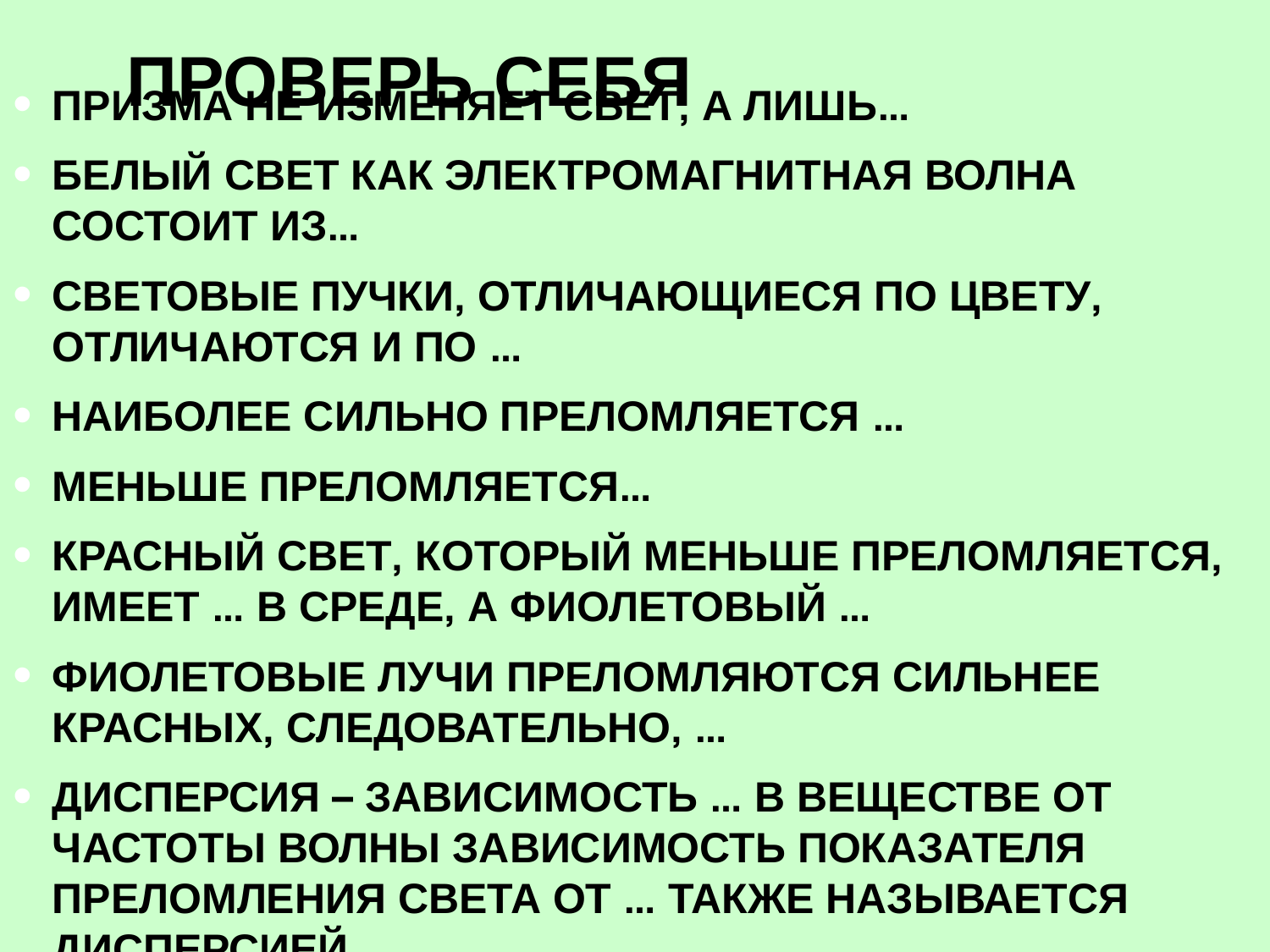

# Проверь себя
Призма не изменяет свет, а лишь…
Белый свет как электромагнитная волна состоит из…
Световые пучки, отличающиеся по цвету, отличаются и по …
Наиболее сильно преломляется …
Меньше преломляется…
Красный свет, который меньше преломляется, имеет … в среде, а фиолетовый …
Фиолетовые лучи преломляются сильнее красных, следовательно, …
Дисперсия – зависимость … в веществе от частоты волны Зависимость показателя преломления света от … также называется дисперсией